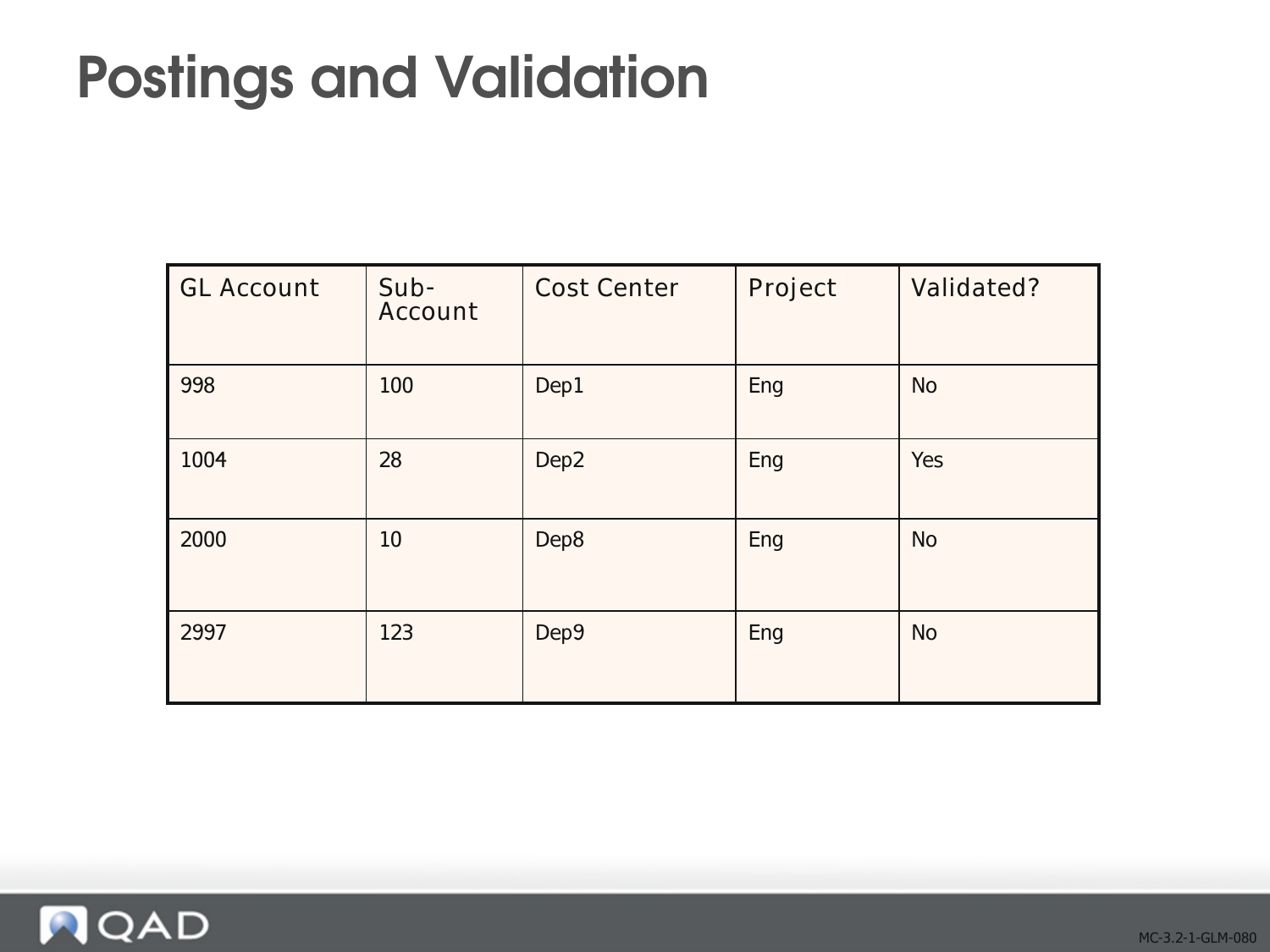

# Postings and Validation
| GL Account | Sub-Account | Cost Center | Project | Validated? |
| --- | --- | --- | --- | --- |
| 998 | 100 | Dep1 | Eng | No |
| 1004 | 28 | Dep2 | Eng | Yes |
| 2000 | 10 | Dep8 | Eng | No |
| 2997 | 123 | Dep9 | Eng | No |
MC-3.2-1-GLM-080